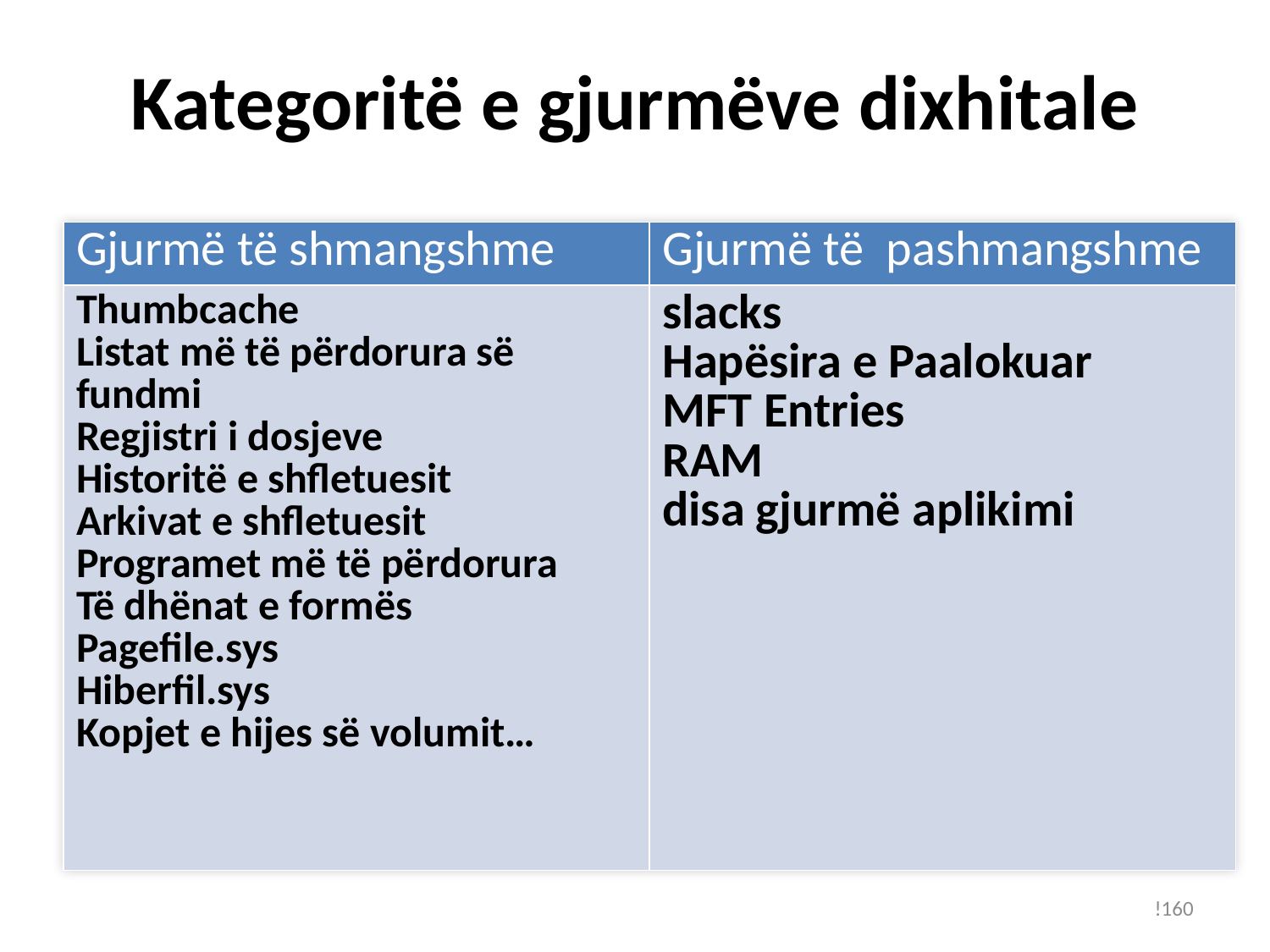

# Kategoritë e gjurmëve dixhitale
| Gjurmë të shmangshme | Gjurmë të pashmangshme |
| --- | --- |
| Thumbcache Listat më të përdorura së fundmi Regjistri i dosjeve Historitë e shfletuesit Arkivat e shfletuesit Programet më të përdorura Të dhënat e formës Pagefile.sys Hiberfil.sys Kopjet e hijes së volumit… | slacks Hapësira e Paalokuar MFT Entries RAM disa gjurmë aplikimi |
!160